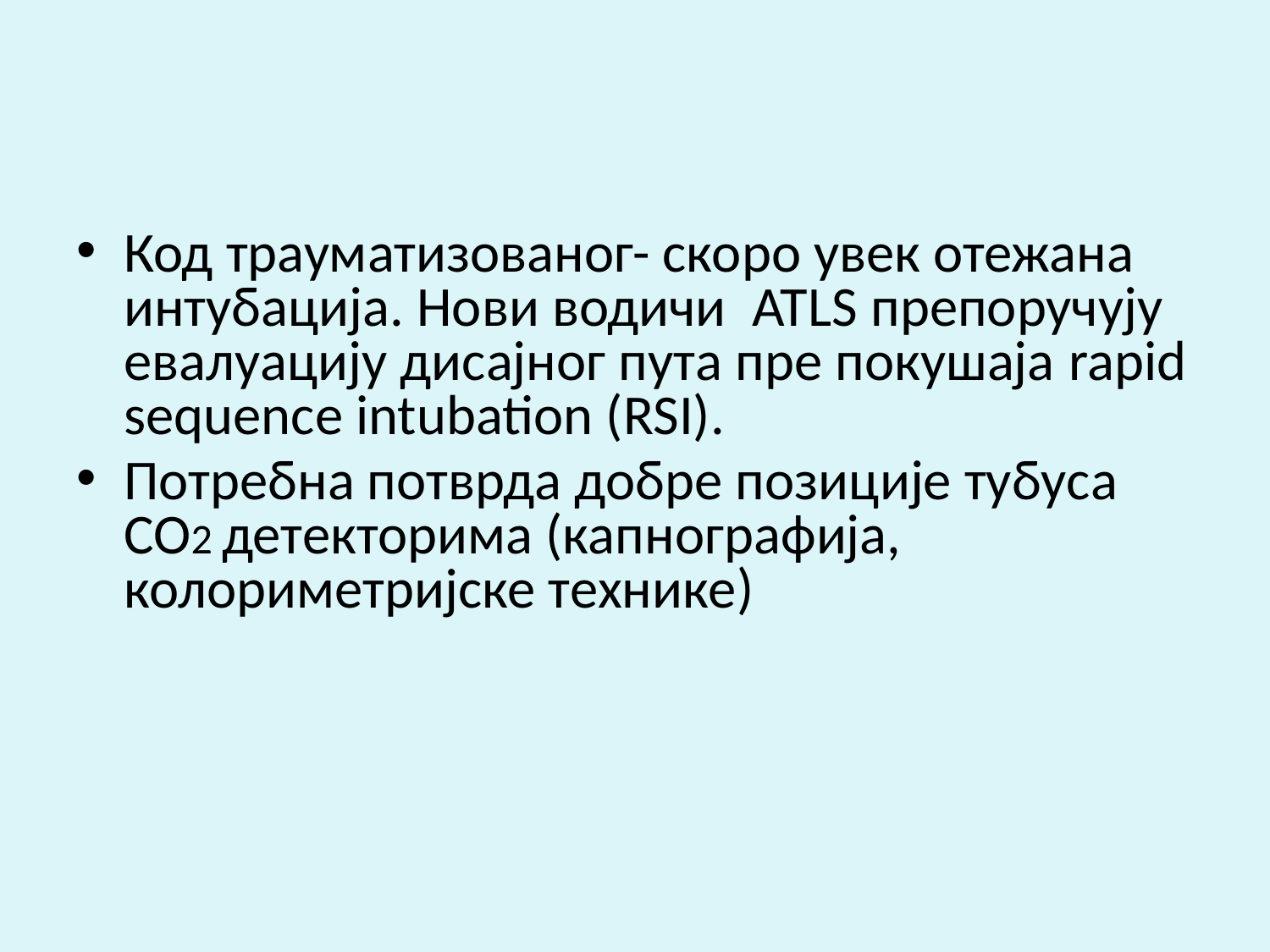

#
Код трауматизованог- скоро увек отежана интубација. Нови водичи  ATLS препоручују евалуацију дисајног пута пре покушаја rapid sequence intubation (RSI).
Потребна потврда добре позиције тубуса CO2 детекторима (капнографија, колориметријске технике)